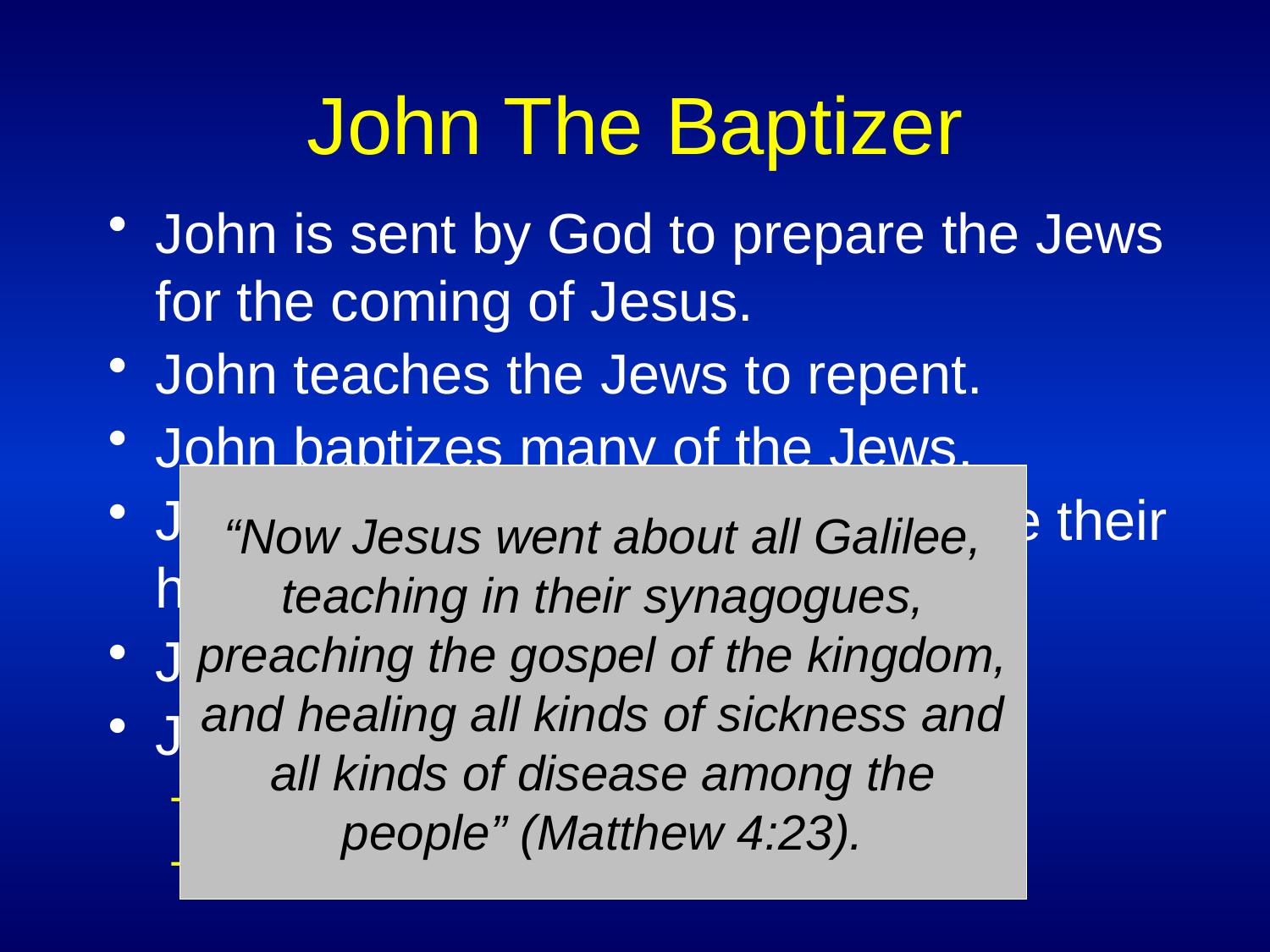

# John The Baptizer
John is sent by God to prepare the Jews for the coming of Jesus.
John teaches the Jews to repent.
John baptizes many of the Jews.
John teaches the people to prepare their hearts and minds for Christ.
Jesus allows John to baptize him.
Jesus then begins his ministry.
Preaching the gospel (“good news”).
Performing miracles.
“Now Jesus went about all Galilee, teaching in their synagogues, preaching the gospel of the kingdom, and healing all kinds of sickness and all kinds of disease among the people” (Matthew 4:23).